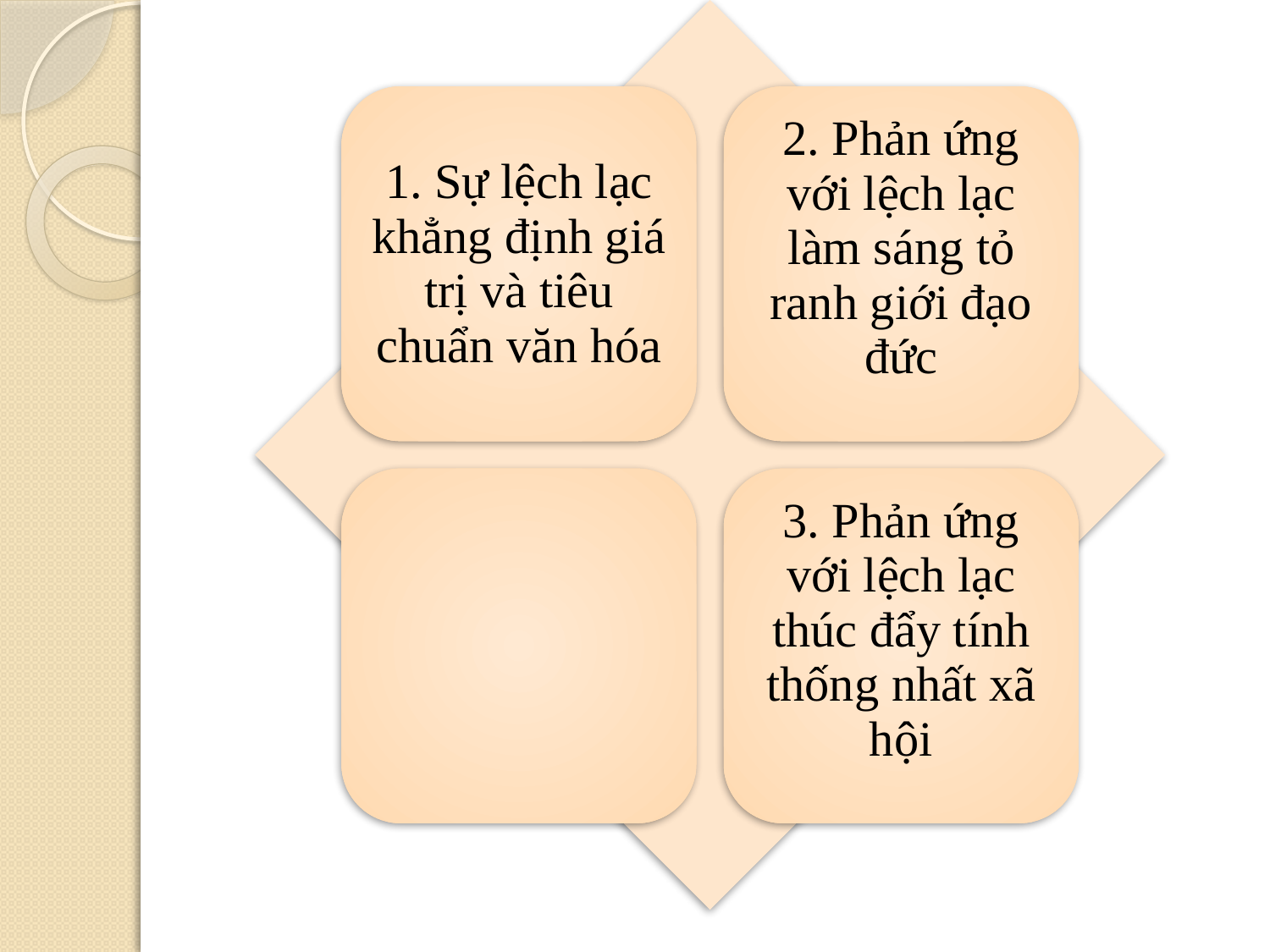

1. Sự lệch lạc khẳng định giá trị và tiêu chuẩn văn hóa
2. Phản ứng với lệch lạc làm sáng tỏ ranh giới đạo đức
3. Phản ứng với lệch lạc thúc đẩy tính thống nhất xã hội
#